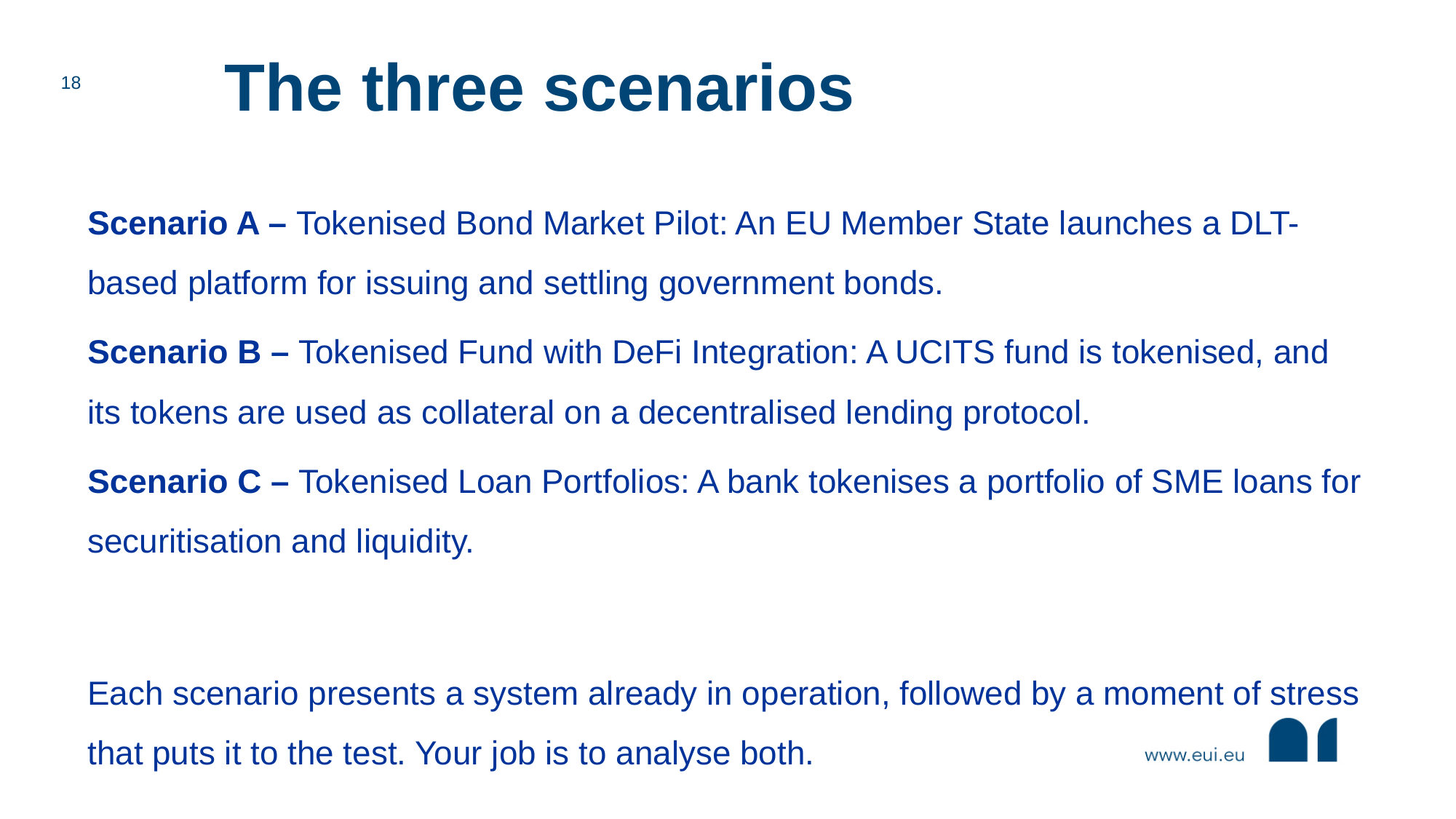

# The three scenarios

18
Scenario A – Tokenised Bond Market Pilot: An EU Member State launches a DLT-based platform for issuing and settling government bonds.
Scenario B – Tokenised Fund with DeFi Integration: A UCITS fund is tokenised, and its tokens are used as collateral on a decentralised lending protocol.
Scenario C – Tokenised Loan Portfolios: A bank tokenises a portfolio of SME loans for securitisation and liquidity.

Each scenario presents a system already in operation, followed by a moment of stress that puts it to the test. Your job is to analyse both.